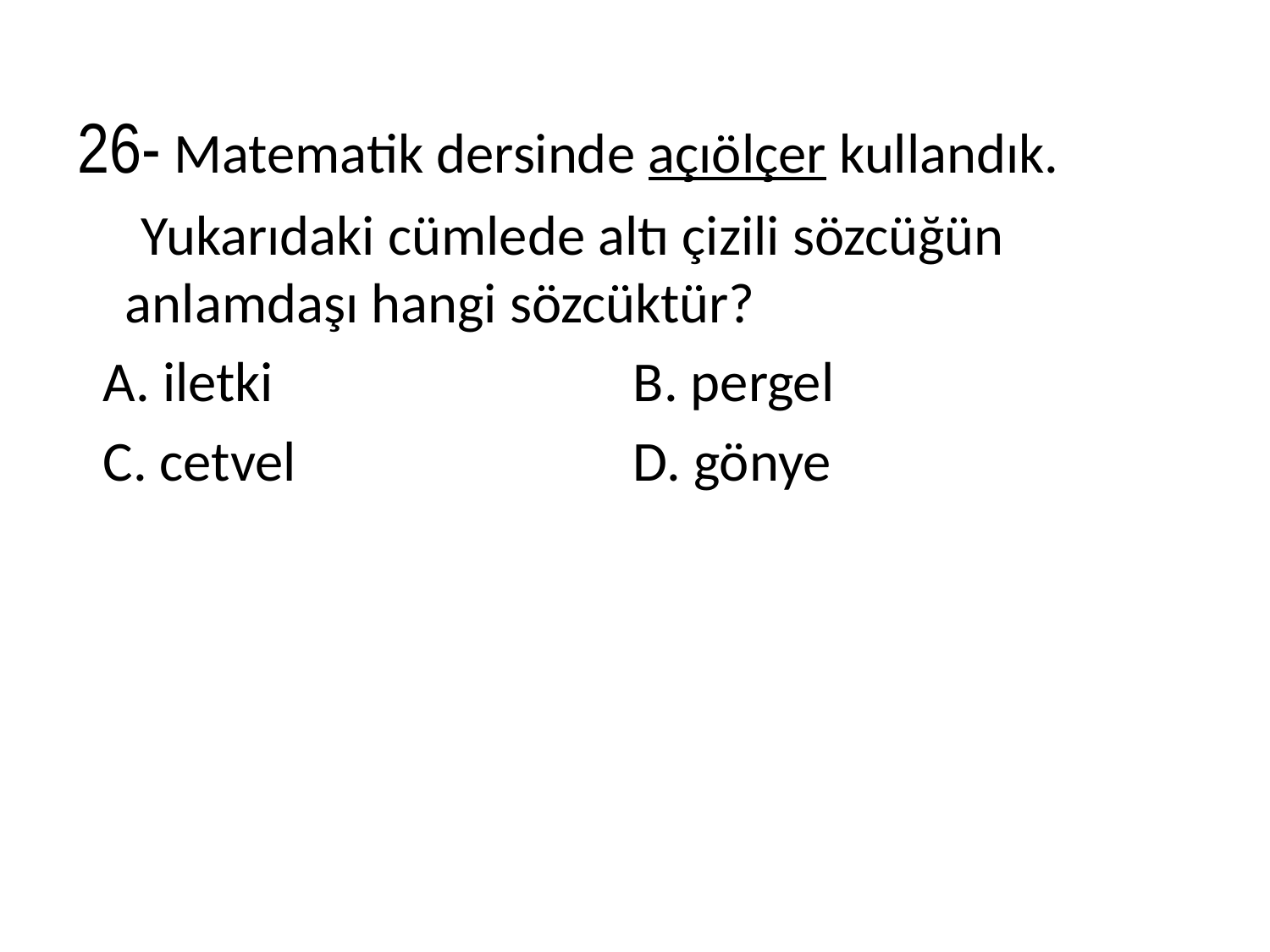

26- Matematik dersinde açıölçer kullandık.
     Yukarıdaki cümlede altı çizili sözcüğün anlamdaşı hangi sözcüktür?
  A. iletki			B. pergel
  C. cetvel			D. gönye